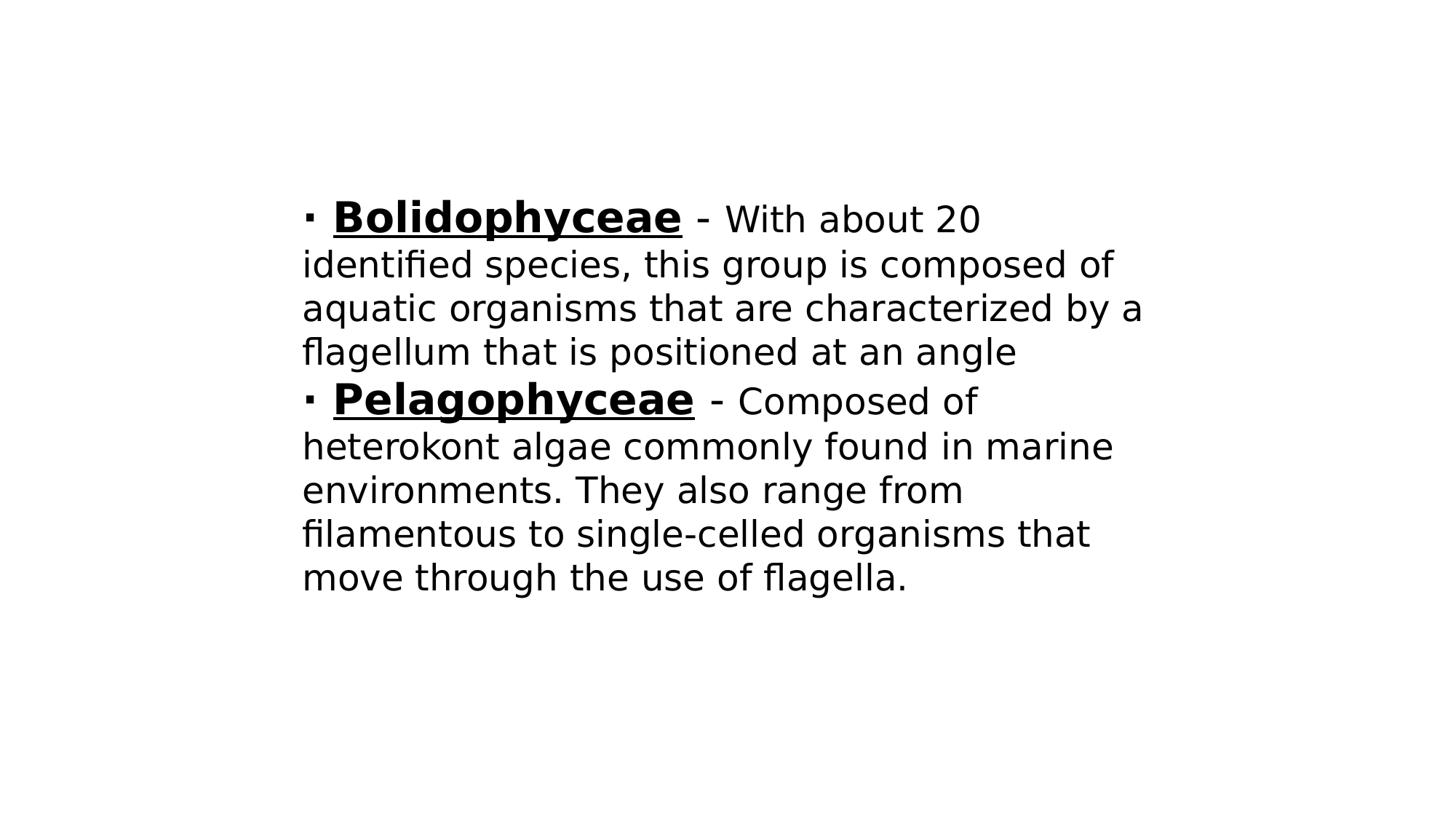

· Bolidophyceae - With about 20 identified species, this group is composed of aquatic organisms that are characterized by a flagellum that is positioned at an angle
· Pelagophyceae - Composed of heterokont algae commonly found in marine environments. They also range from filamentous to single-celled organisms that move through the use of flagella.